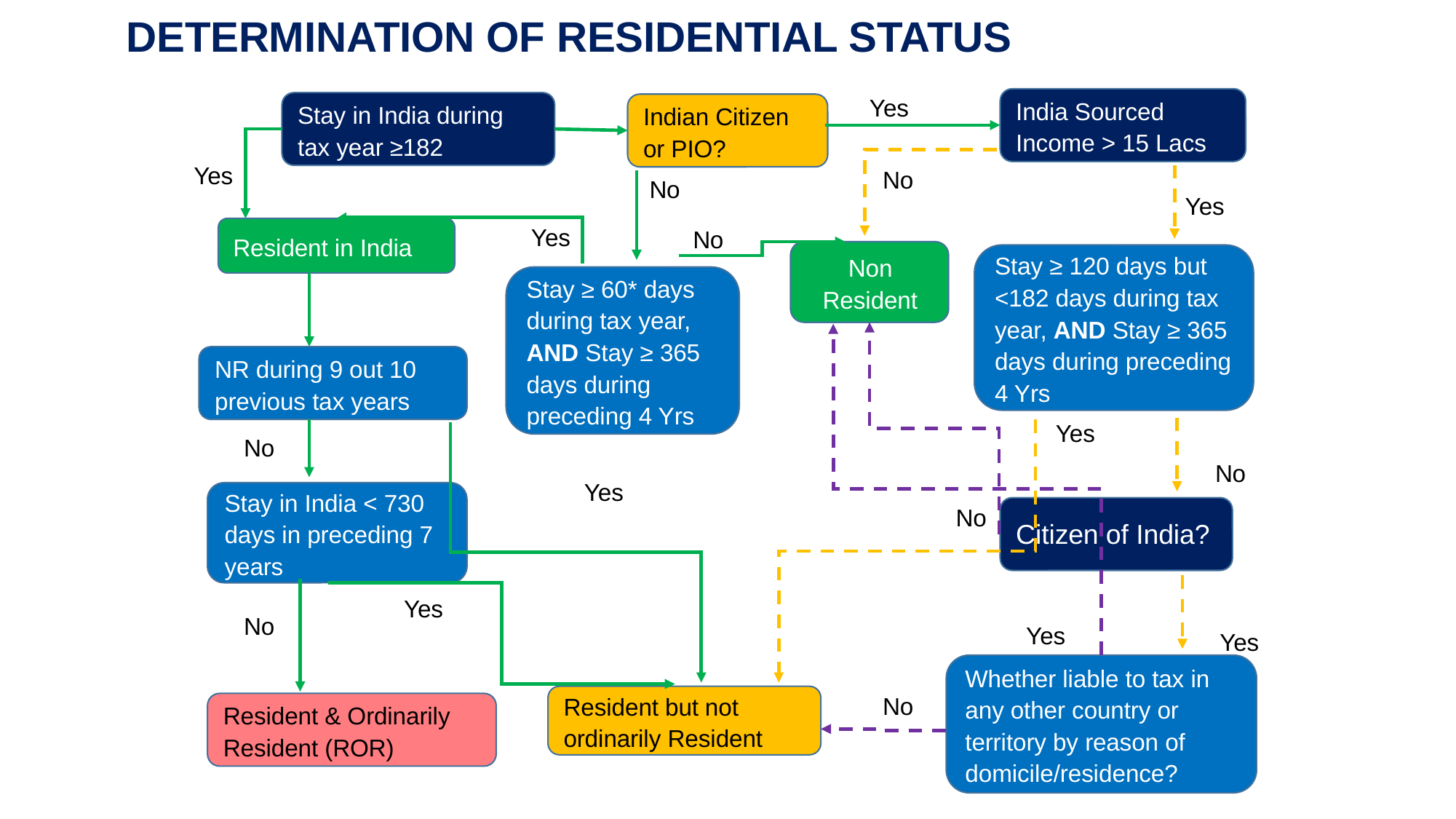

# DETERMINATION OF RESIDENTIAL STATUS
Yes
India Sourced Income > 15 Lacs
Stay in India during tax year ≥182
Indian Citizen or PIO?
Yes
No
No
Yes
Yes
No
Resident in India
Non Resident
Stay ≥ 120 days but <182 days during tax year, AND Stay ≥ 365 days during preceding 4 Yrs
Stay ≥ 60* days during tax year, AND Stay ≥ 365 days during preceding 4 Yrs
NR during 9 out 10 previous tax years
Yes
No
No
Yes
Stay in India < 730 days in preceding 7 years
No
Citizen of India?
Yes
No
Yes
Yes
Whether liable to tax in any other country or territory by reason of domicile/residence?
No
Resident but not ordinarily Resident
Resident & Ordinarily Resident (ROR)
6